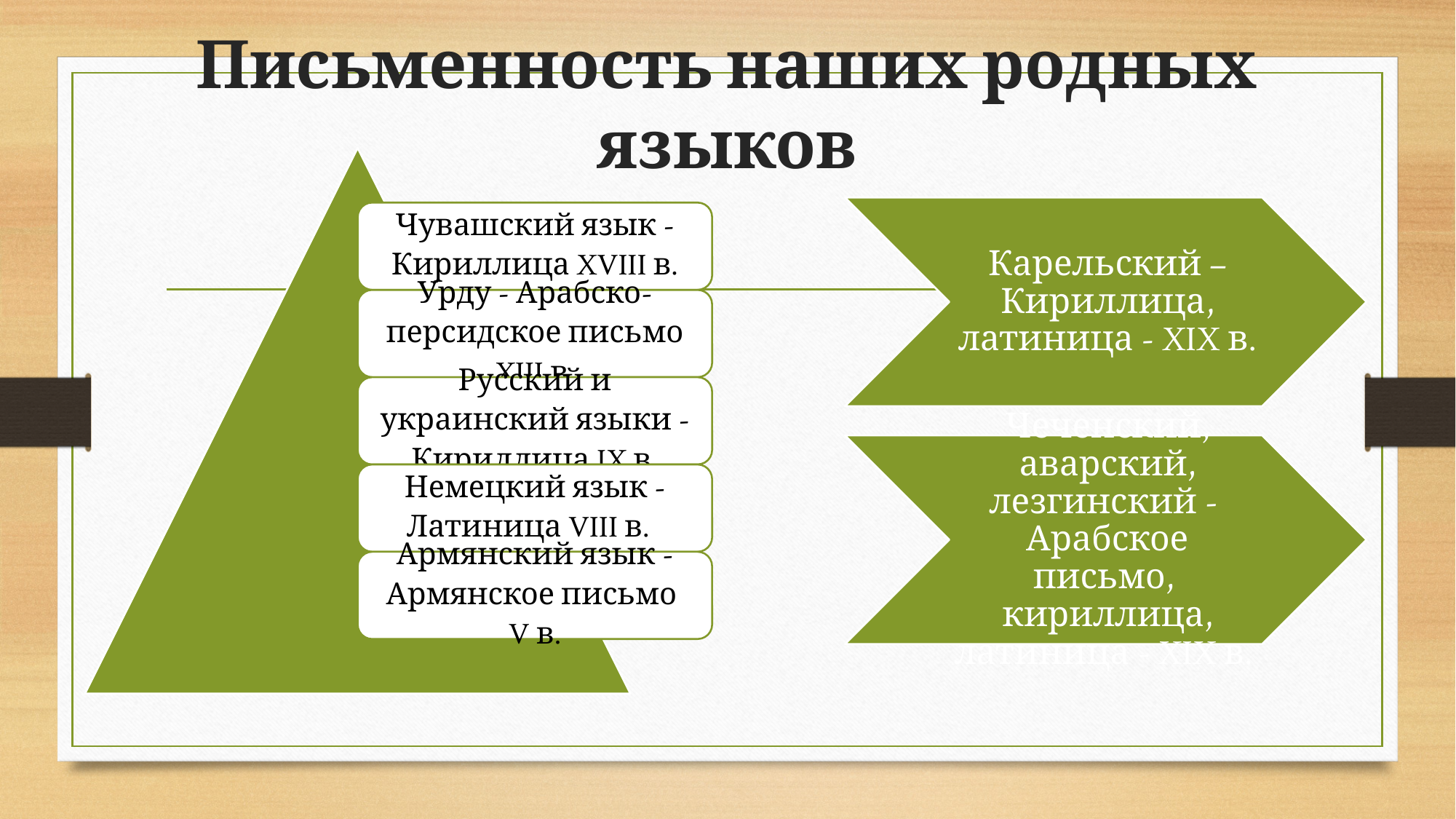

# Письменность наших родных языков
Армянский язык - Армянское письмо  V в.
Урду - Арабско-персидское письмо XIII в.
Немецкий язык - Латиница VIII в.
Чувашский язык - Кириллица XVIII в.
Карельский – Кириллица, латиница - XIX в.
Чеченский, аварский, лезгинский -  Арабское письмо,  кириллица, латиница - XIX в.